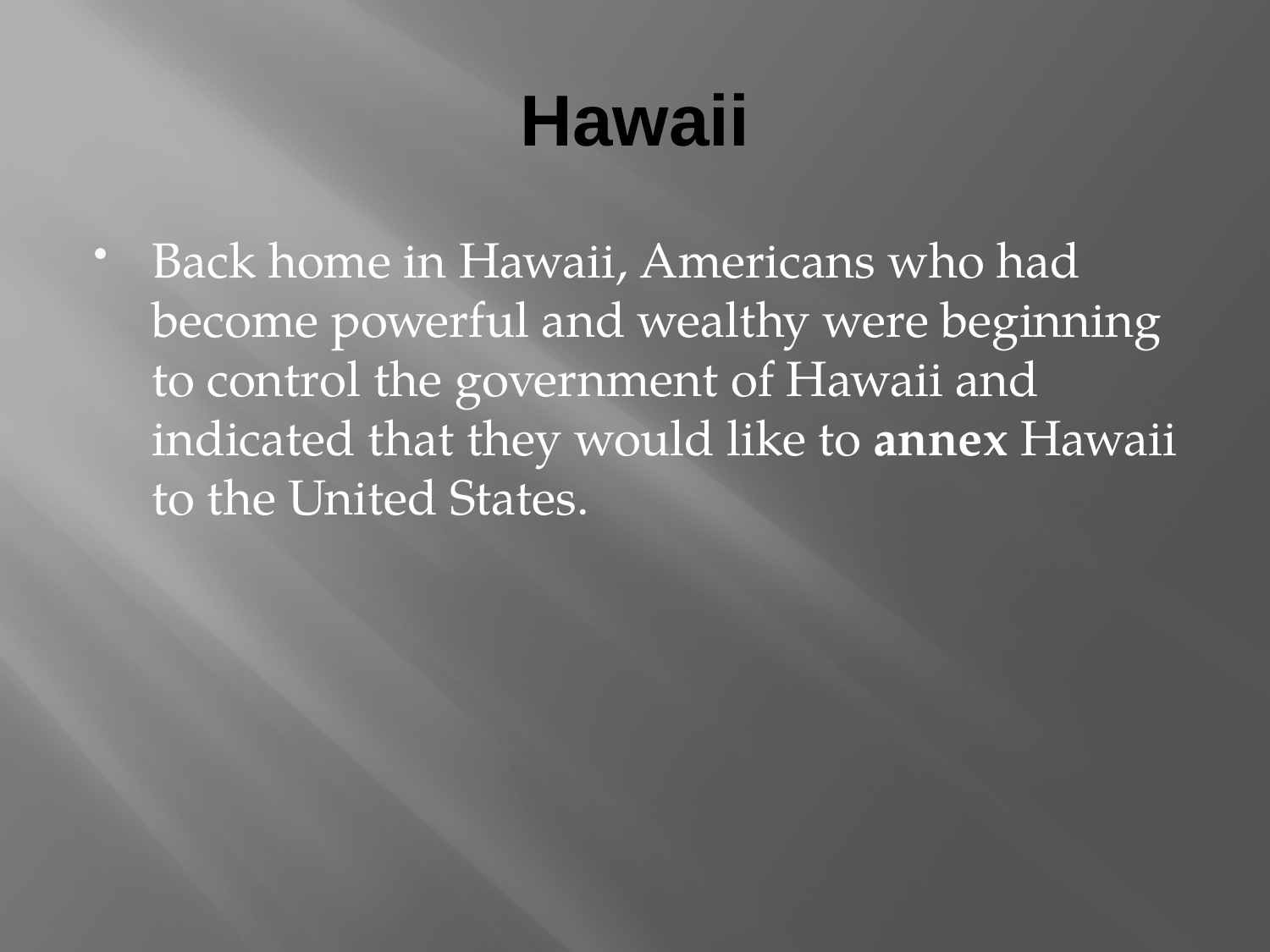

# Hawaii
Back home in Hawaii, Americans who had become powerful and wealthy were beginning to control the government of Hawaii and indicated that they would like to annex Hawaii to the United States.